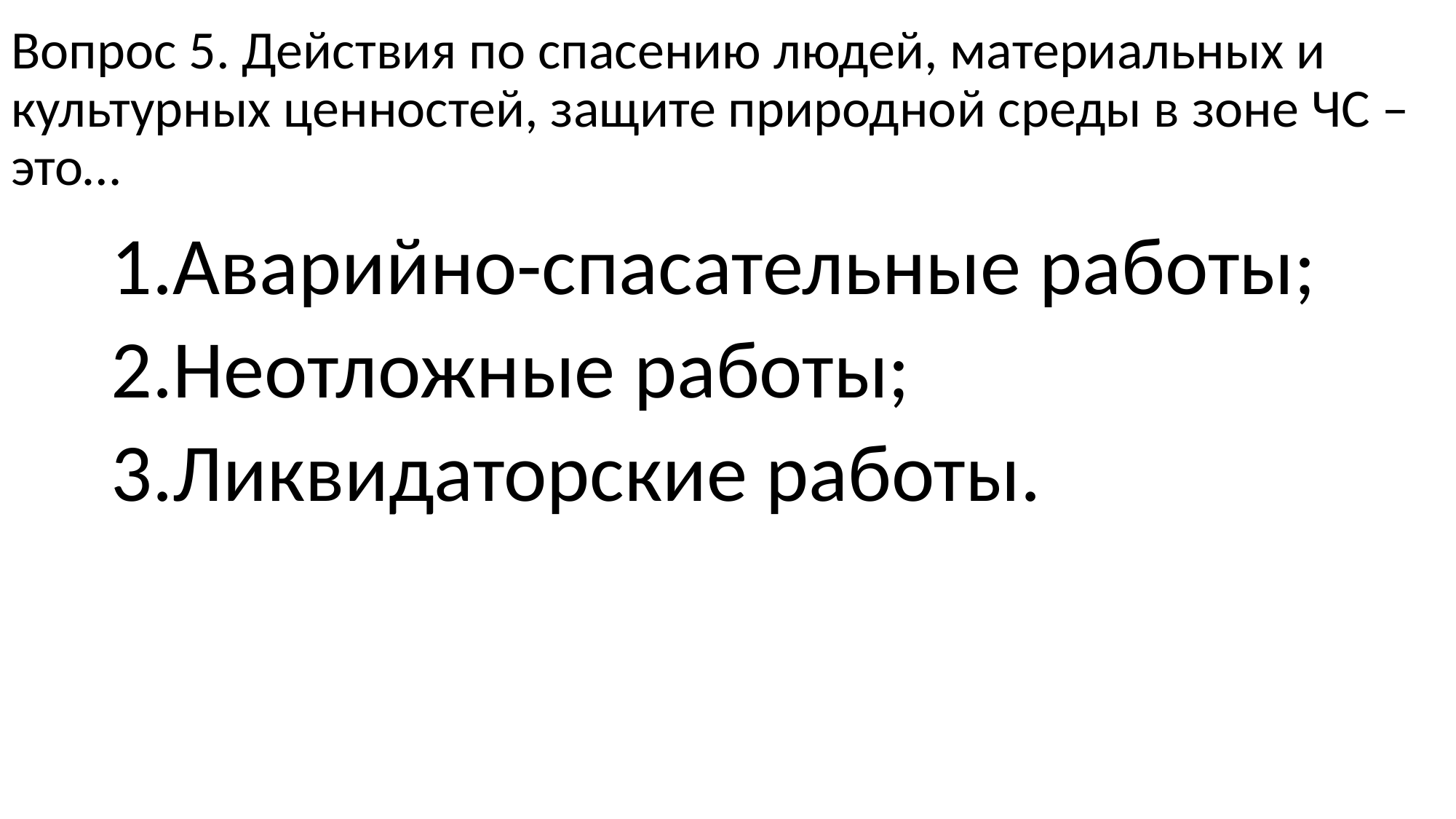

# Вопрос 5. Действия по спасению людей, материальных и культурных ценностей, защите природной среды в зоне ЧС – это…
Аварийно-спасательные работы;
Неотложные работы;
Ликвидаторские работы.